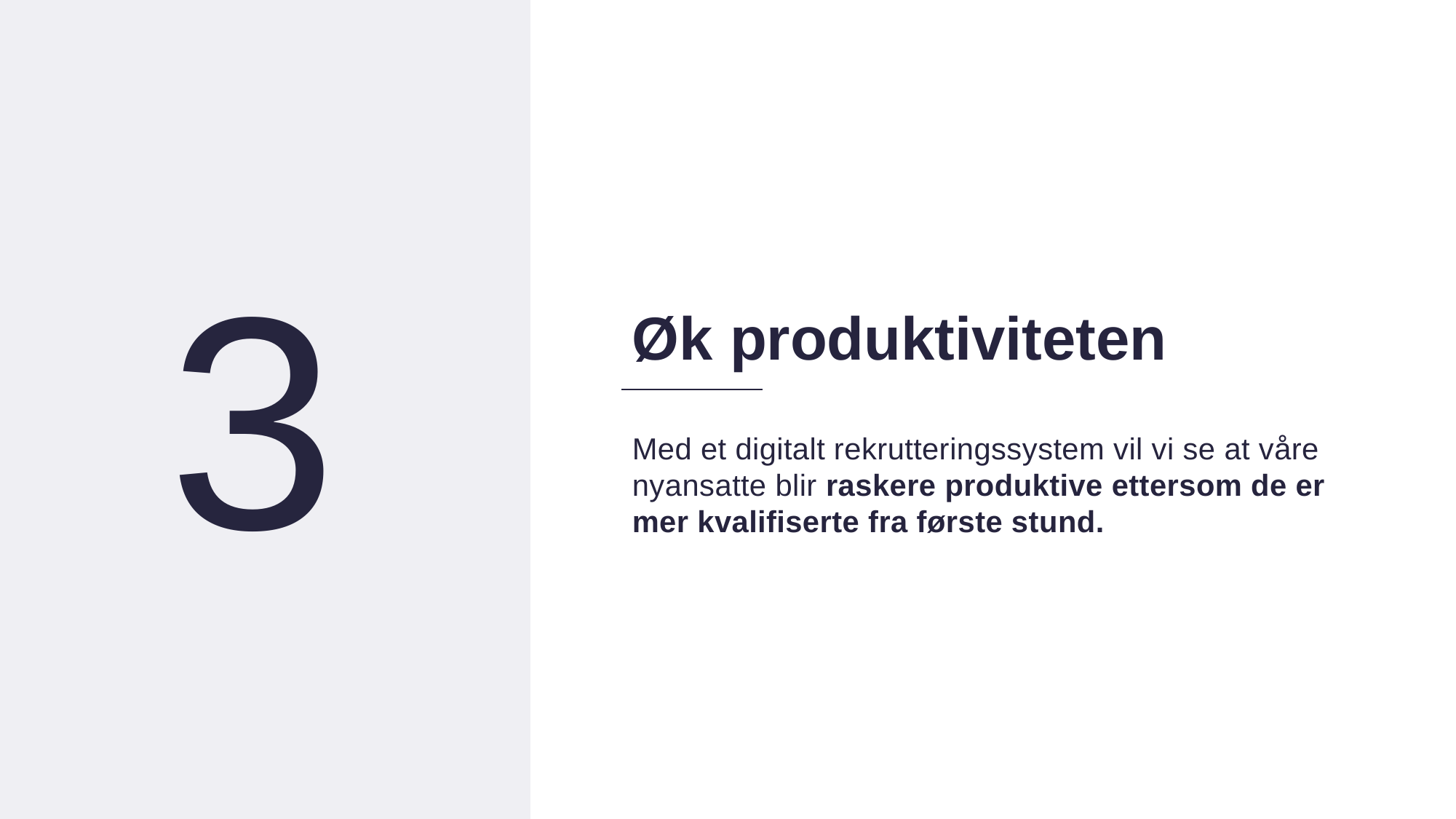

13
3
Øk produktiviteten
Med et digitalt rekrutteringssystem vil vi se at våre nyansatte blir raskere produktive ettersom de er mer kvalifiserte fra første stund.